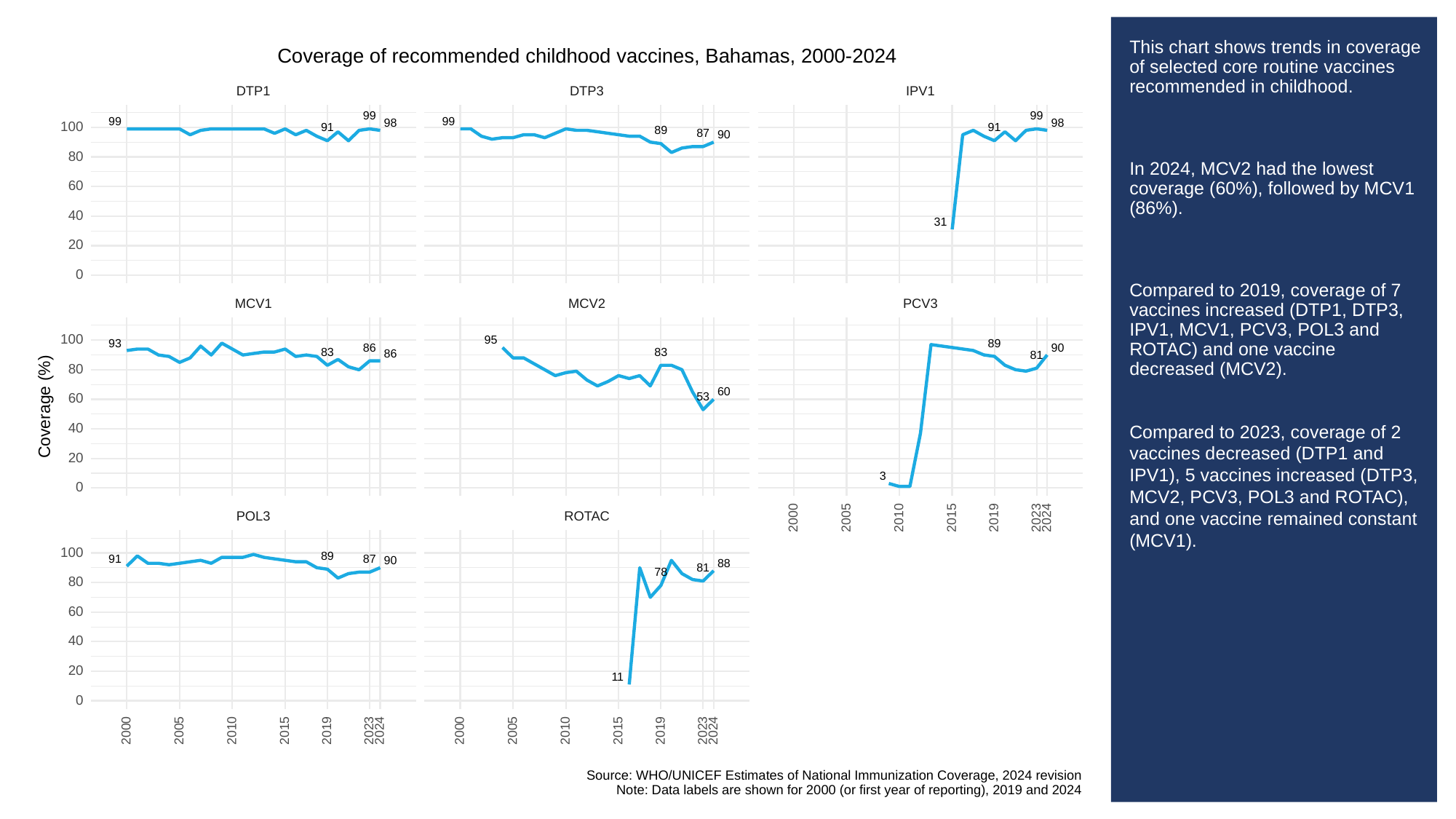

# This chart shows trends in coverage of selected core routine vaccines recommended in childhood.

In 2024, MCV2 had the lowest coverage (60%), followed by MCV1 (86%).

Compared to 2019, coverage of 7 vaccines increased (DTP1, DTP3, IPV1, MCV1, PCV3, POL3 and ROTAC) and one vaccine decreased (MCV2).

Compared to 2023, coverage of 2 vaccines decreased (DTP1 and IPV1), 5 vaccines increased (DTP3, MCV2, PCV3, POL3 and ROTAC), and one vaccine remained constant (MCV1).

Coverage of recommended childhood vaccines, Bahamas, 2000-2024
DTP3
DTP1
IPV1

99
99

99
99
98
98
100
91
91
89

87
90

80

60

40

31

20

0

PCV3
MCV1
MCV2

100
95
93
89

90
86

83
83
86
81

80

60
53
60
Coverage (%)

40

20

3

0

POL3
ROTAC
2023
2000
2005
2010
2015
2019
2024

100
89

91
87
90
88

81

78
80

60

40

20

11

0

2023
2023
2000
2005
2010
2015
2019
2024
2000
2005
2010
2015
2019
2024
Source: WHO/UNICEF Estimates of National Immunization Coverage, 2024 revision
Note: Data labels are shown for 2000 (or first year of reporting), 2019 and 2024